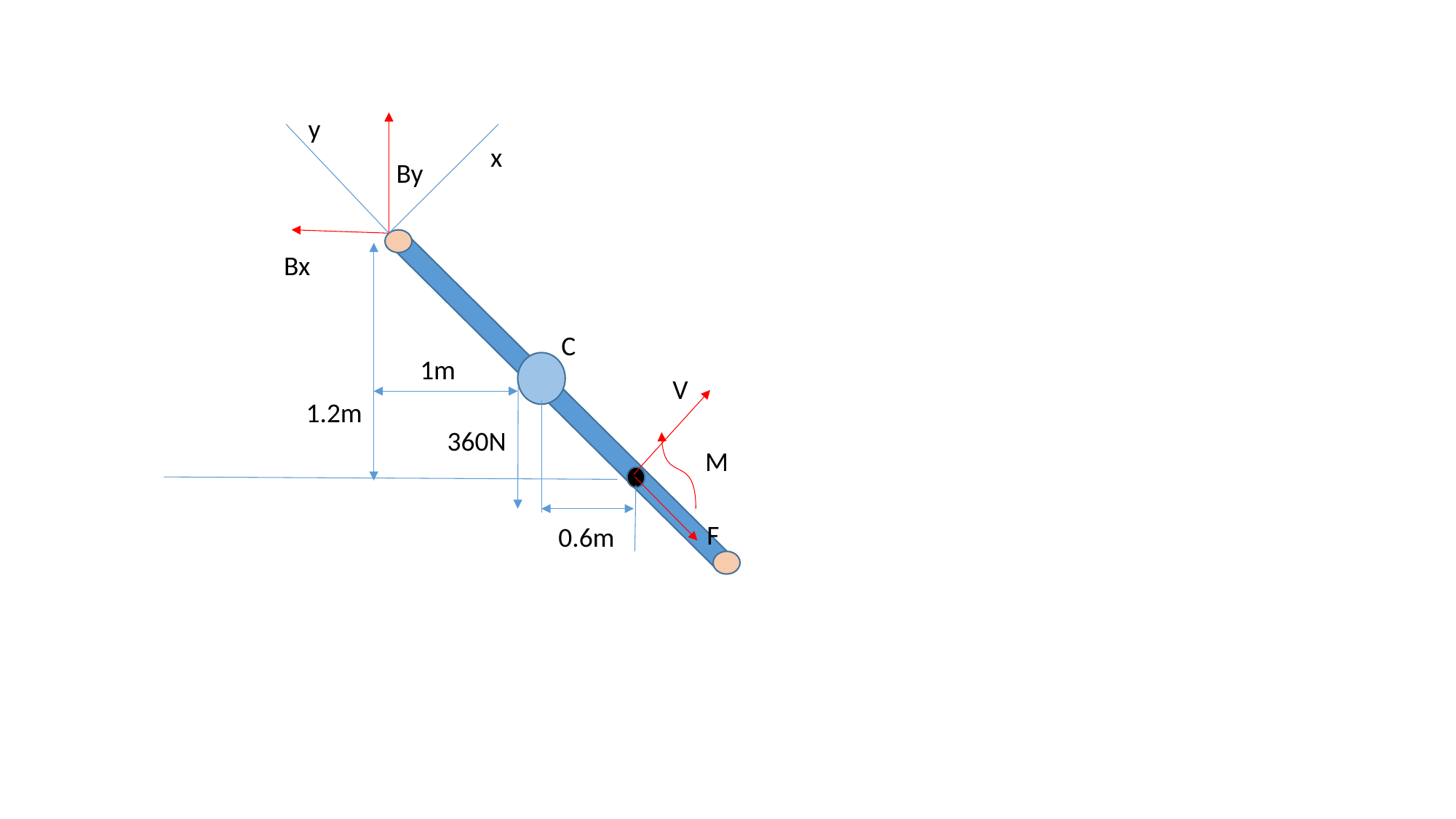

y
x
By

Bx
C
1m

V
1.2m

360N
M

F
0.6m